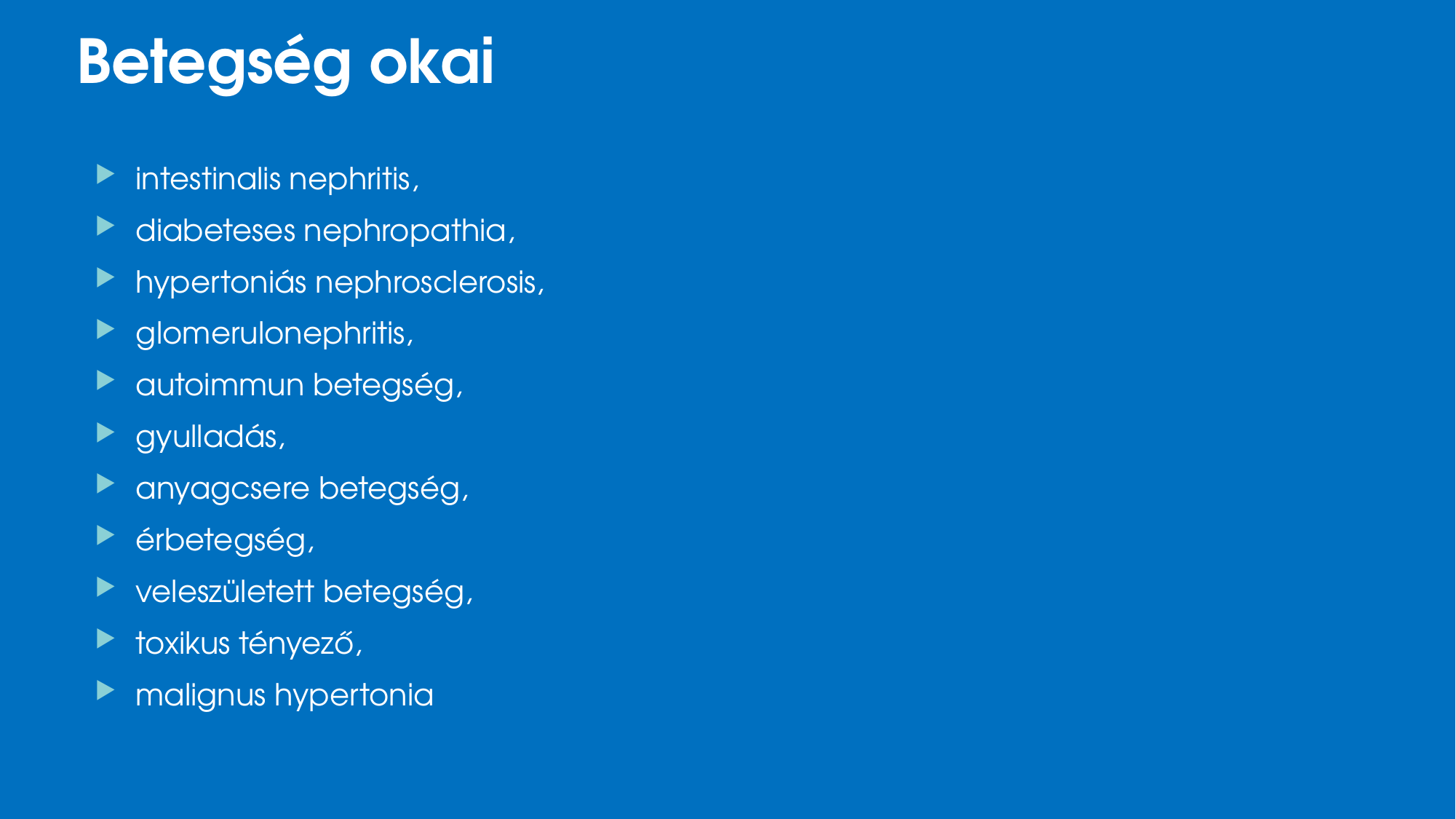

# Betegség okai
intestinalis nephritis,
diabeteses nephropathia,
hypertoniás nephrosclerosis,
glomerulonephritis,
autoimmun betegség,
gyulladás,
anyagcsere betegség,
érbetegség,
veleszületett betegség,
toxikus tényező,
malignus hypertonia